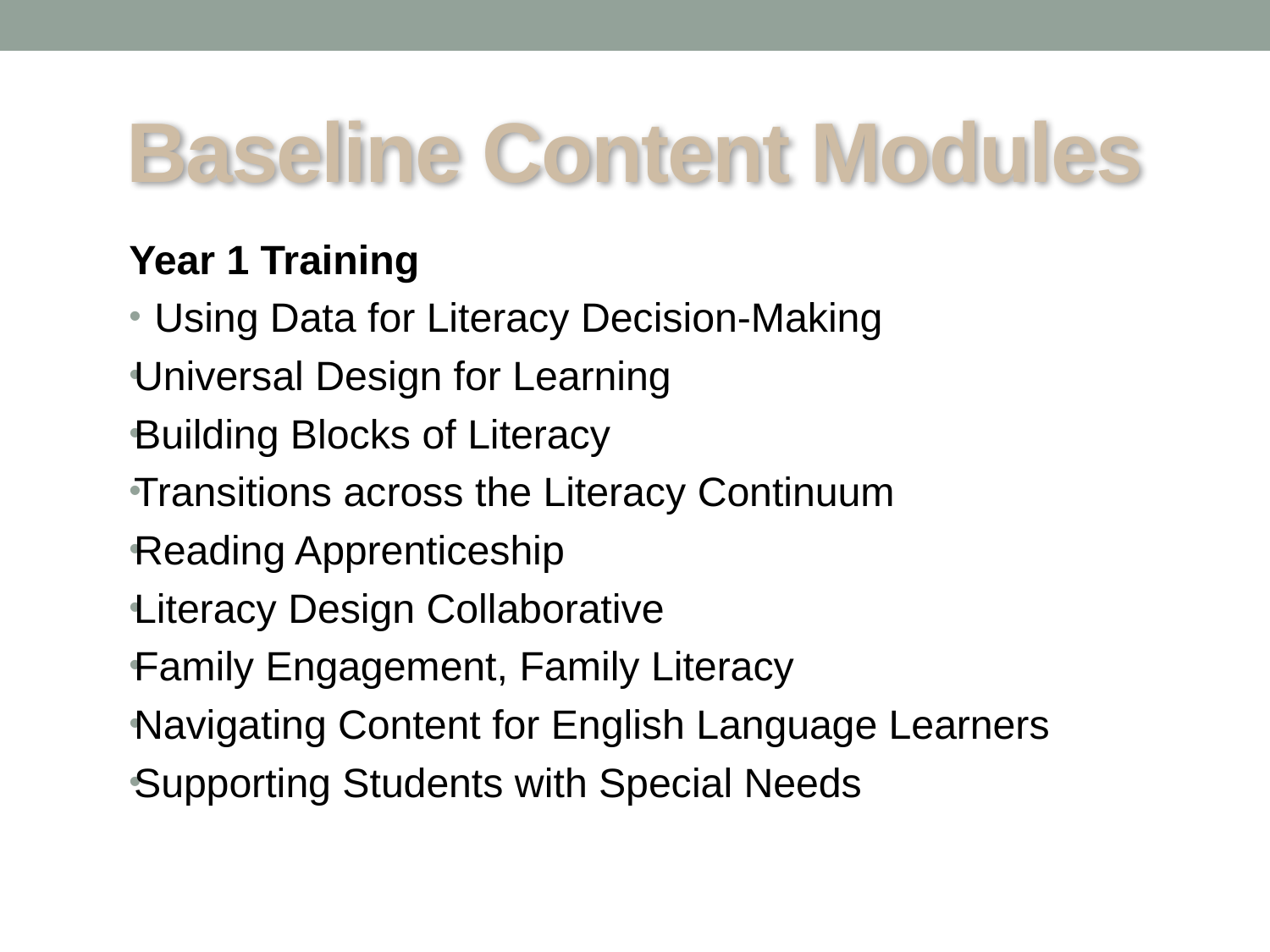

# Baseline Content Modules
Year 1 Training
Using Data for Literacy Decision-Making
Universal Design for Learning
Building Blocks of Literacy
Transitions across the Literacy Continuum
Reading Apprenticeship
Literacy Design Collaborative
Family Engagement, Family Literacy
Navigating Content for English Language Learners
Supporting Students with Special Needs